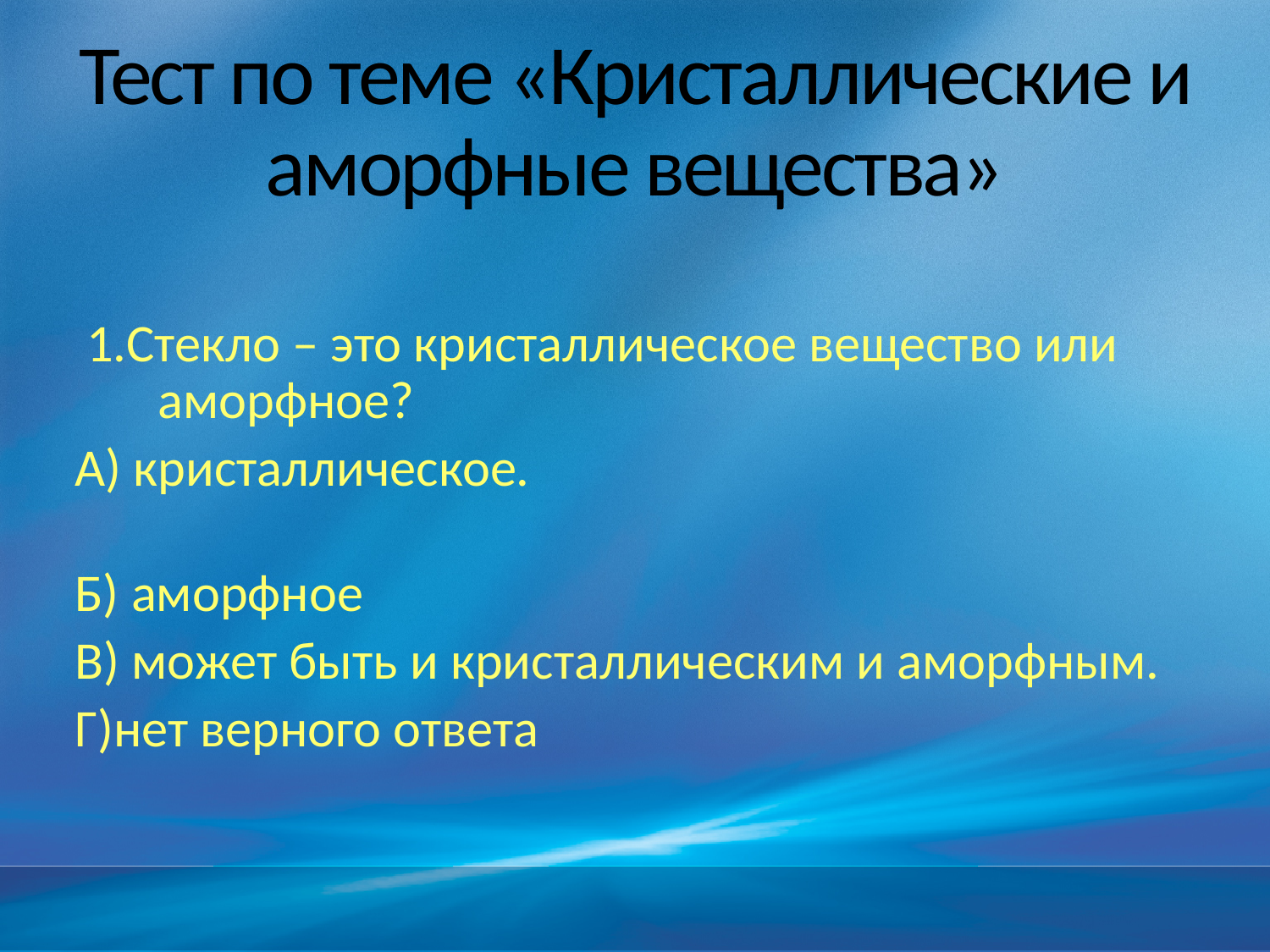

# Тест по теме «Кристаллические и аморфные вещества»
1.Стекло – это кристаллическое вещество или аморфное?
А) кристаллическое.
Б) аморфное
В) может быть и кристаллическим и аморфным.
Г)нет верного ответа